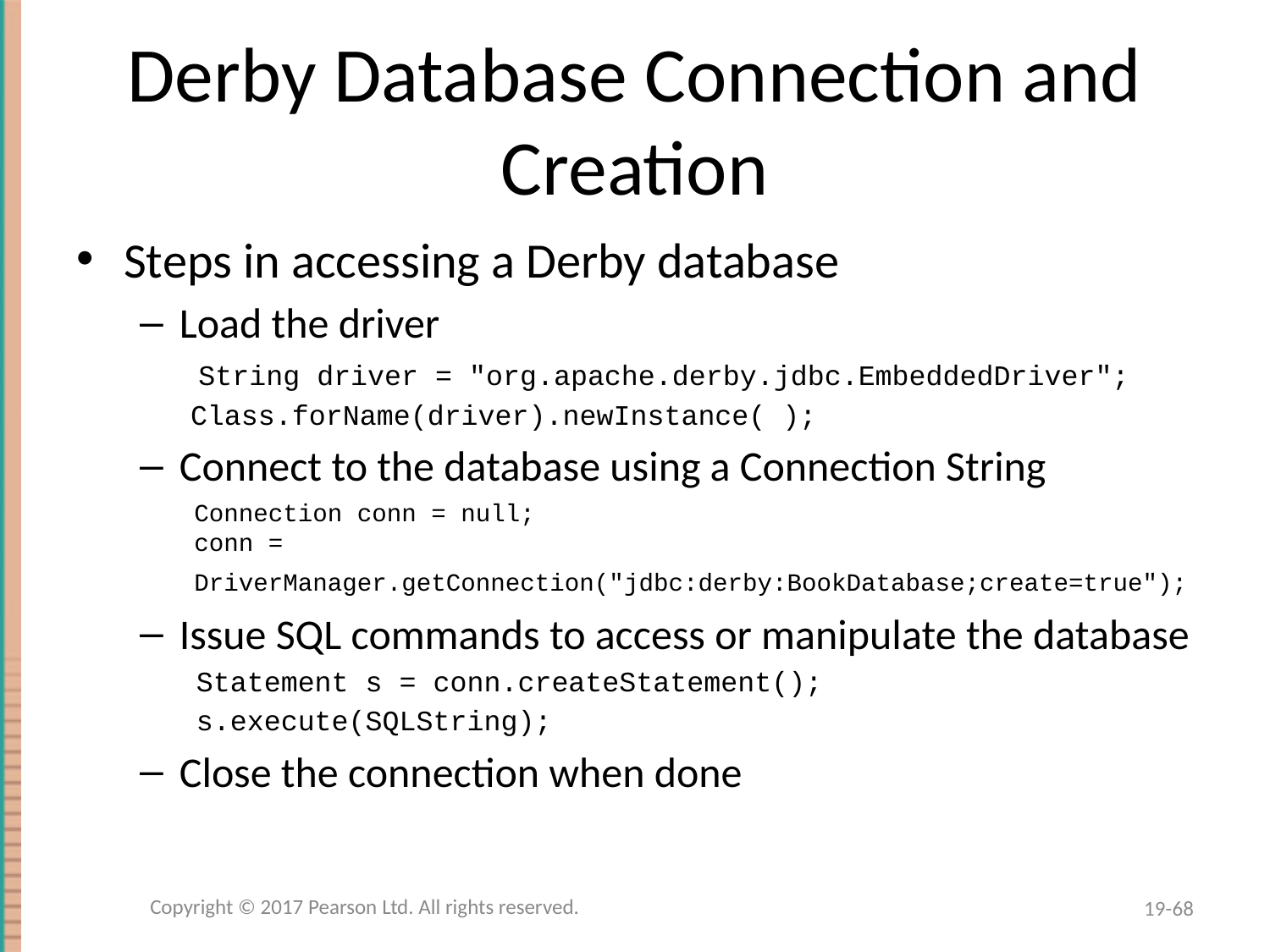

# Derby Database Connection and Creation
Steps in accessing a Derby database
Load the driver
	 String driver = "org.apache.derby.jdbc.EmbeddedDriver";
   Class.forName(driver).newInstance( );
Connect to the database using a Connection String
	 Connection conn = null;
 conn =
 DriverManager.getConnection("jdbc:derby:BookDatabase;create=true");
Issue SQL commands to access or manipulate the database
	 Statement s = conn.createStatement();
	 s.execute(SQLString);
Close the connection when done
Copyright © 2017 Pearson Ltd. All rights reserved.
19-68